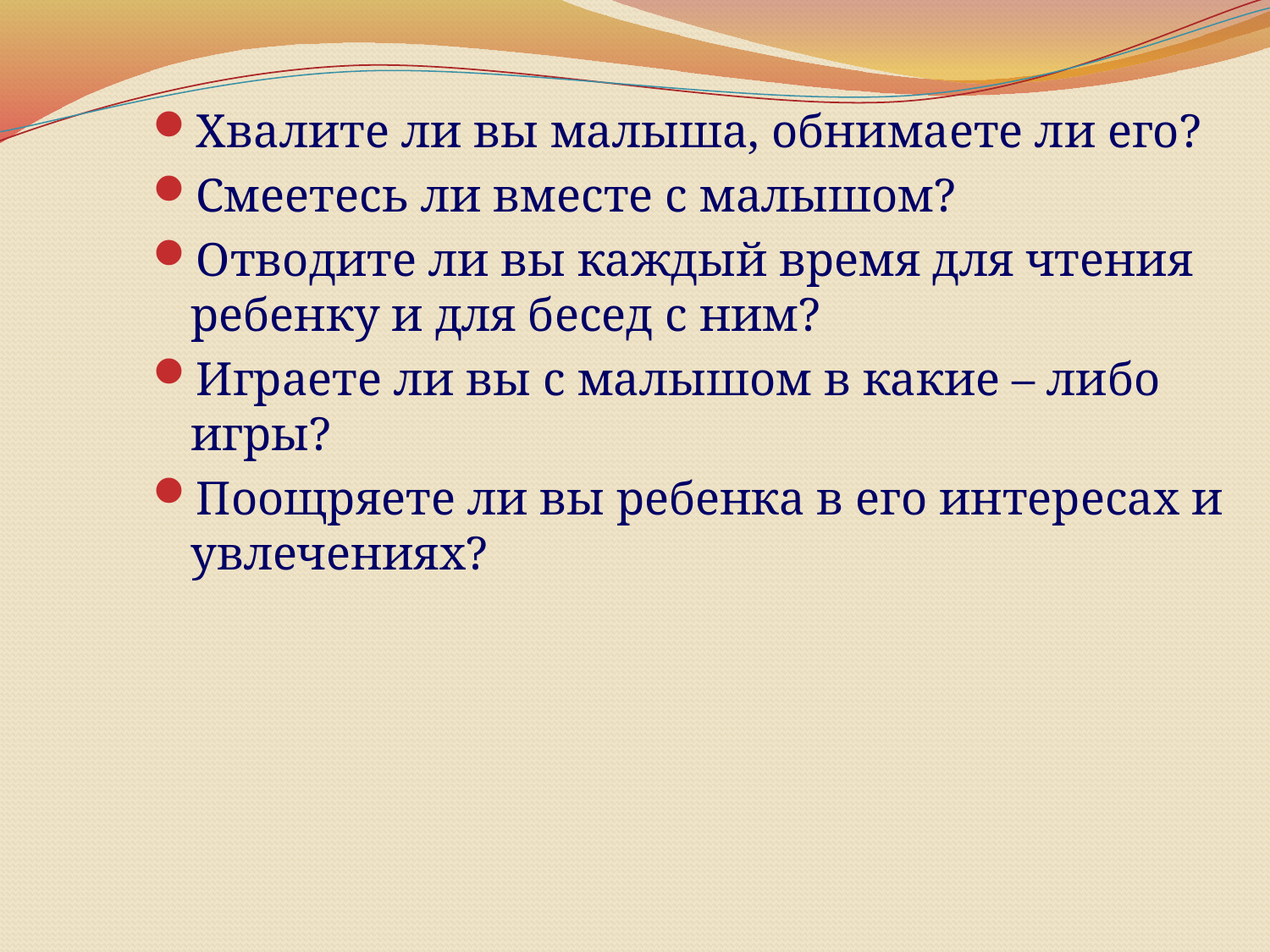

Хвалите ли вы малыша, обнимаете ли его?
Смеетесь ли вместе с малышом?
Отводите ли вы каждый время для чтения ребенку и для бесед с ним?
Играете ли вы с малышом в какие – либо игры?
Поощряете ли вы ребенка в его интересах и увлечениях?